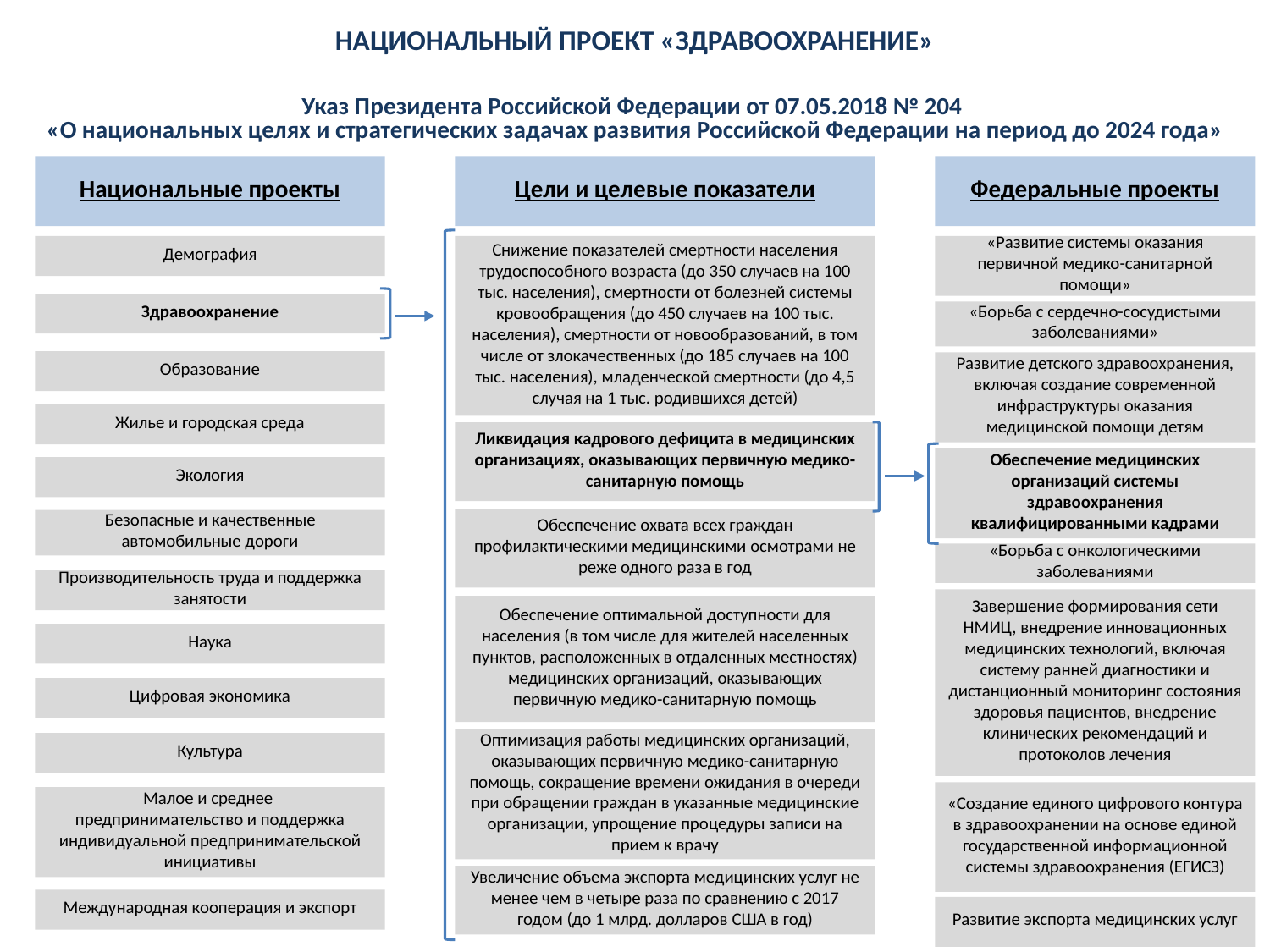

НАЦИОНАЛЬНЫЙ ПРОЕКТ «ЗДРАВООХРАНЕНИЕ»
Указ Президента Российской Федерации от 07.05.2018 № 204
«О национальных целях и стратегических задачах развития Российской Федерации на период до 2024 года»
Национальные проекты
Цели и целевые показатели
Федеральные проекты

Демография
Снижение показателей смертности населения трудоспособного возраста (до 350 случаев на 100 тыс. населения), смертности от болезней системы кровообращения (до 450 случаев на 100 тыс. населения), смертности от новообразований, в том числе от злокачественных (до 185 случаев на 100 тыс. населения), младенческой смертности (до 4,5 случая на 1 тыс. родившихся детей)
«Развитие системы оказания первичной медико-санитарной помощи»

Здравоохранение
«Борьба с сердечно-сосудистыми заболеваниями»
Образование
Развитие детского здравоохранения, включая создание современной инфраструктуры оказания медицинской помощи детям
Жилье и городская среда

Ликвидация кадрового дефицита в медицинских организациях, оказывающих первичную медико-санитарную помощь

Обеспечение медицинских организаций системы здравоохранения квалифицированными кадрами
Экология
Обеспечение охвата всех граждан профилактическими медицинскими осмотрами не реже одного раза в год
Безопасные и качественные автомобильные дороги
«Борьба с онкологическими заболеваниями
Производительность труда и поддержка занятости
Завершение формирования сети НМИЦ, внедрение инновационных медицинских технологий, включая систему ранней диагностики и дистанционный мониторинг состояния здоровья пациентов, внедрение клинических рекомендаций и протоколов лечения
Обеспечение оптимальной доступности для населения (в том числе для жителей населенных пунктов, расположенных в отдаленных местностях) медицинских организаций, оказывающих первичную медико-санитарную помощь
Наука
Цифровая экономика
Оптимизация работы медицинских организаций, оказывающих первичную медико-санитарную помощь, сокращение времени ожидания в очереди при обращении граждан в указанные медицинские организации, упрощение процедуры записи на прием к врачу
Культура
«Создание единого цифрового контура в здравоохранении на основе единой государственной информационной системы здравоохранения (ЕГИСЗ)
Малое и среднее
предпринимательство и поддержка индивидуальной предпринимательской инициативы
Увеличение объема экспорта медицинских услуг не менее чем в четыре раза по сравнению с 2017 годом (до 1 млрд. долларов США в год)
Международная кооперация и экспорт
Развитие экспорта медицинских услуг